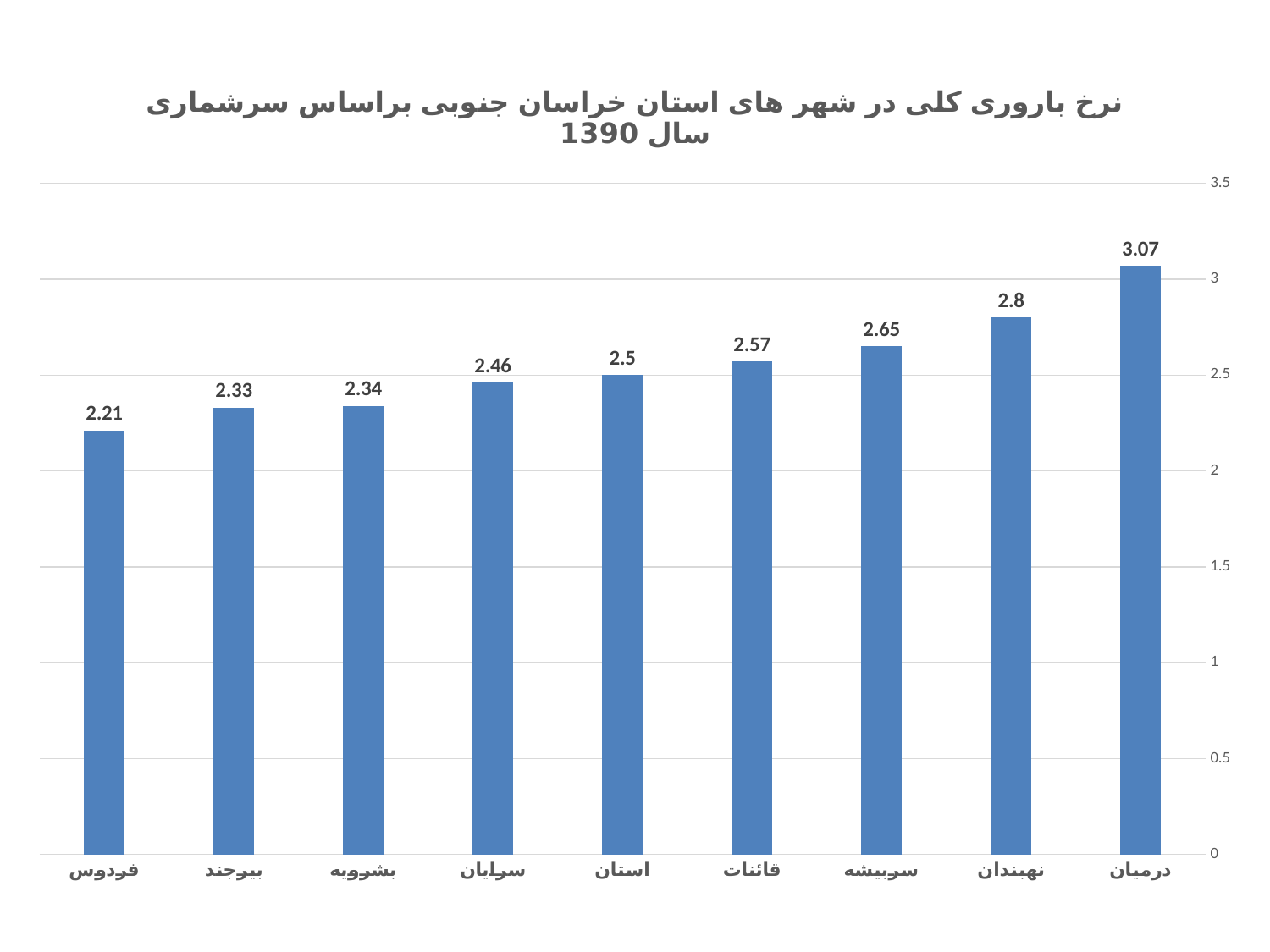

### Chart: نرخ باروری کلی در شهر های استان خراسان جنوبی براساس سرشماری سال 1390

| Category |  |
|---|---|
| درمیان | 3.07 |
| نهبندان | 2.8 |
| سربیشه | 2.65 |
| قائنات | 2.57 |
| استان | 2.5 |
| سرایان | 2.46 |
| بشرویه | 2.34 |
| بیرجند | 2.33 |
| فردوس | 2.21 |